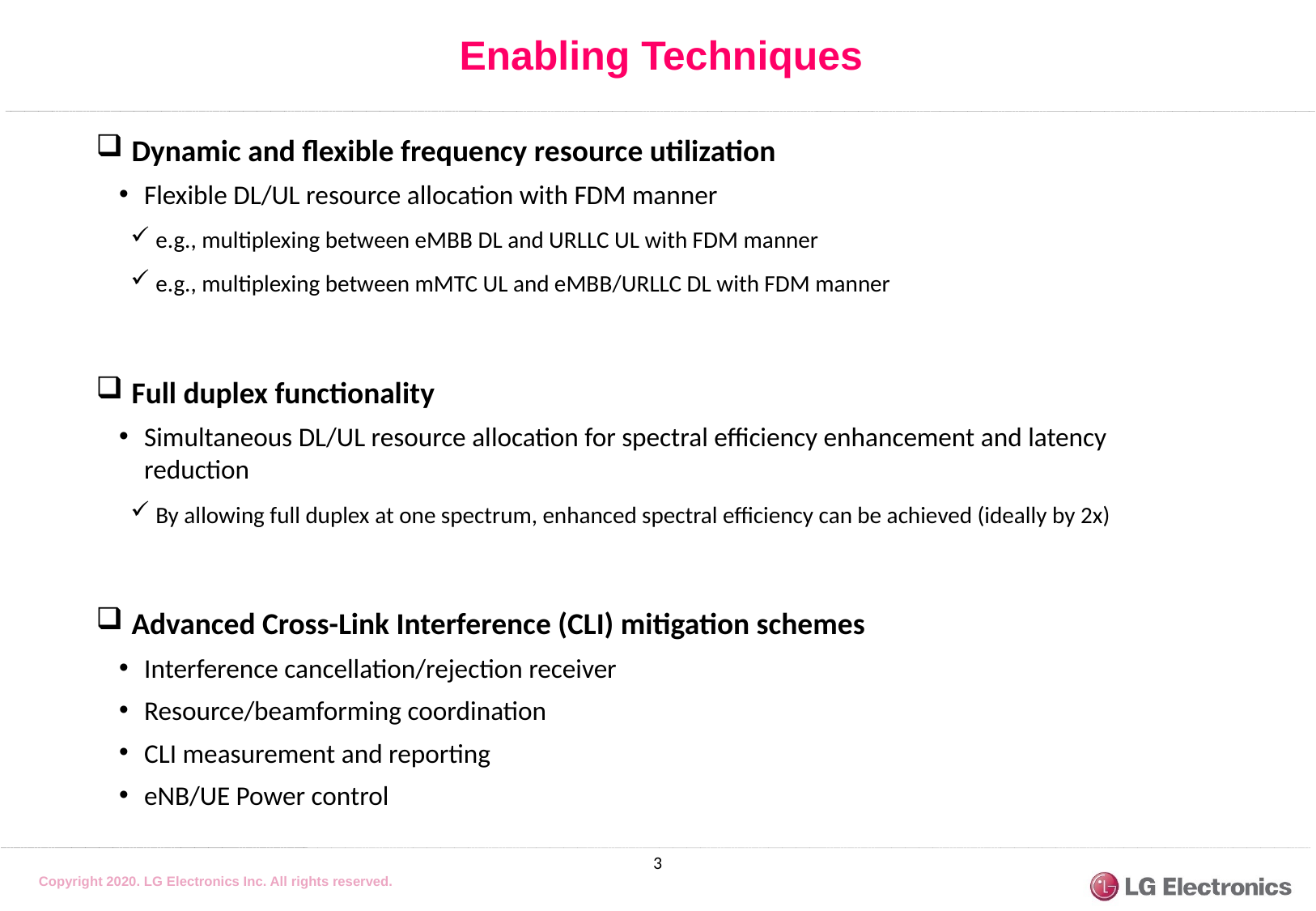

Enabling Techniques
Dynamic and flexible frequency resource utilization
Flexible DL/UL resource allocation with FDM manner
e.g., multiplexing between eMBB DL and URLLC UL with FDM manner
e.g., multiplexing between mMTC UL and eMBB/URLLC DL with FDM manner

Full duplex functionality
Simultaneous DL/UL resource allocation for spectral efficiency enhancement and latency reduction
By allowing full duplex at one spectrum, enhanced spectral efficiency can be achieved (ideally by 2x)

Advanced Cross-Link Interference (CLI) mitigation schemes
Interference cancellation/rejection receiver
Resource/beamforming coordination
CLI measurement and reporting
eNB/UE Power control